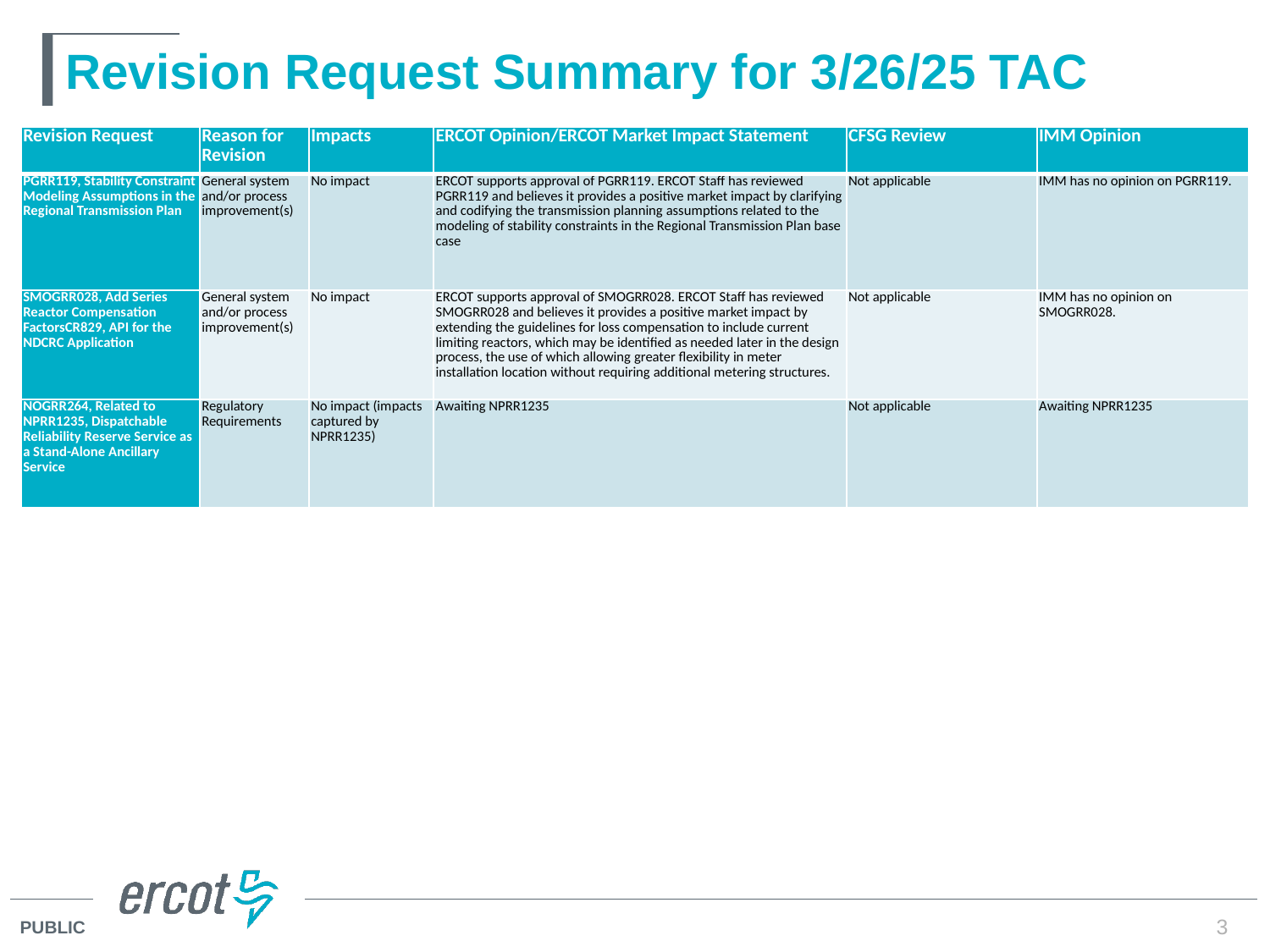

# Revision Request Summary for 3/26/25 TAC
| Revision Request | Reason for Revision | Impacts | ERCOT Opinion/ERCOT Market Impact Statement | CFSG Review | IMM Opinion |
| --- | --- | --- | --- | --- | --- |
| PGRR119, Stability Constraint Modeling Assumptions in the Regional Transmission Plan | General system and/or process improvement(s) | No impact | ERCOT supports approval of PGRR119. ERCOT Staff has reviewed PGRR119 and believes it provides a positive market impact by clarifying and codifying the transmission planning assumptions related to the modeling of stability constraints in the Regional Transmission Plan base case | Not applicable | IMM has no opinion on PGRR119. |
| SMOGRR028, Add Series Reactor Compensation FactorsCR829, API for the NDCRC Application | General system and/or process improvement(s) | No impact | ERCOT supports approval of SMOGRR028. ERCOT Staff has reviewed SMOGRR028 and believes it provides a positive market impact by extending the guidelines for loss compensation to include current limiting reactors, which may be identified as needed later in the design process, the use of which allowing greater flexibility in meter installation location without requiring additional metering structures. | Not applicable | IMM has no opinion on SMOGRR028. |
| NOGRR264, Related to NPRR1235, Dispatchable Reliability Reserve Service as a Stand-Alone Ancillary Service | Regulatory Requirements | No impact (impacts captured by NPRR1235) | Awaiting NPRR1235 | Not applicable | Awaiting NPRR1235 |
3